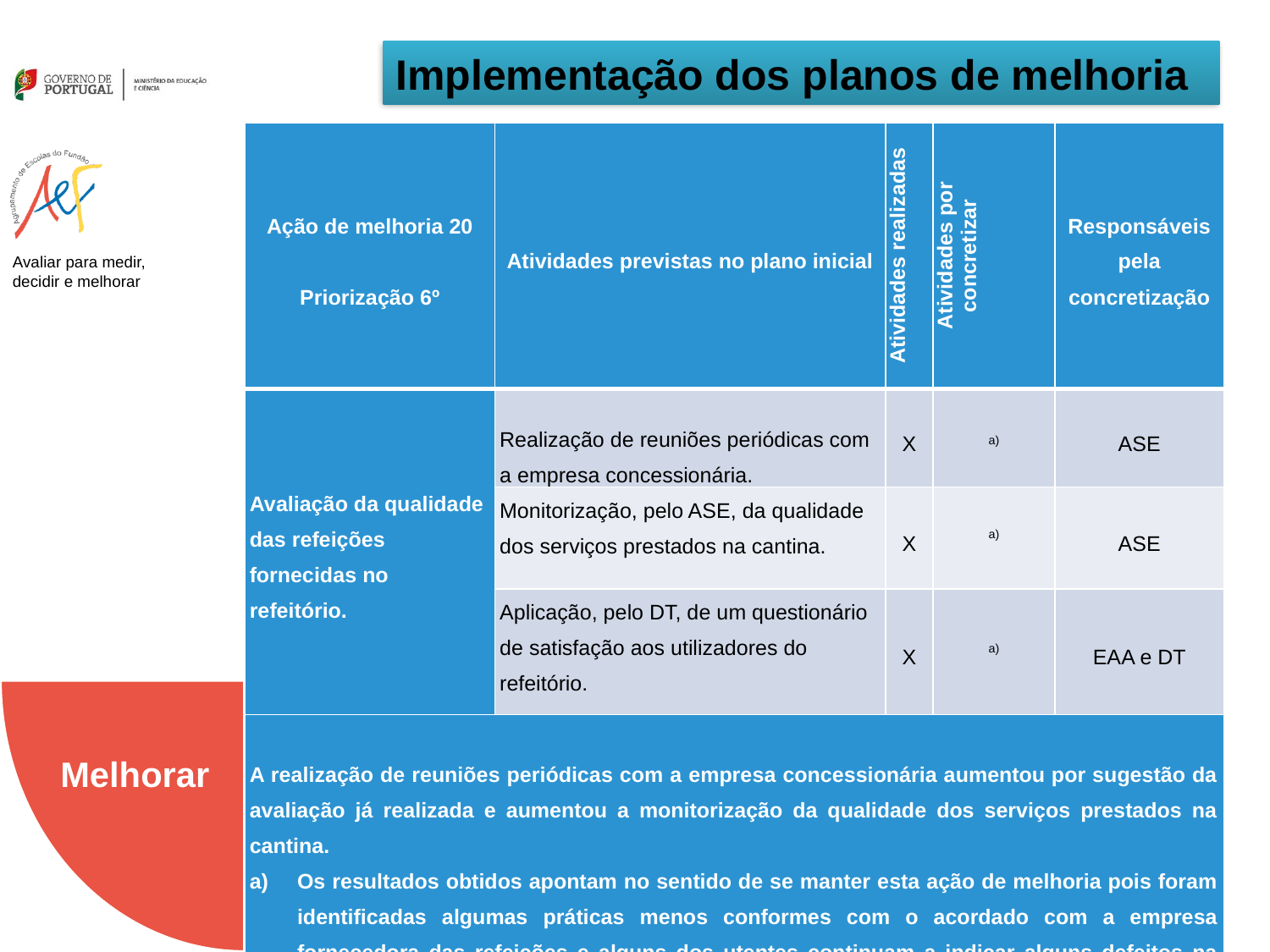

Implementação dos planos de melhoria
| Ação de melhoria 20   Priorização 6º | Atividades previstas no plano inicial | Atividades realizadas | Atividades por concretizar | Responsáveis pela concretização |
| --- | --- | --- | --- | --- |
| Avaliação da qualidade das refeições fornecidas no refeitório. | Realização de reuniões periódicas com a empresa concessionária. | X | a) | ASE |
|  | Monitorização, pelo ASE, da qualidade dos serviços prestados na cantina. | X | a) | ASE |
|  | Aplicação, pelo DT, de um questionário de satisfação aos utilizadores do refeitório. | X | a) | EAA e DT |
| A realização de reuniões periódicas com a empresa concessionária aumentou por sugestão da avaliação já realizada e aumentou a monitorização da qualidade dos serviços prestados na cantina. Os resultados obtidos apontam no sentido de se manter esta ação de melhoria pois foram identificadas algumas práticas menos conformes com o acordado com a empresa fornecedora das refeições e alguns dos utentes continuam a indicar alguns defeitos na confeção final das ementas. |  |  |  |  |

Melhorar